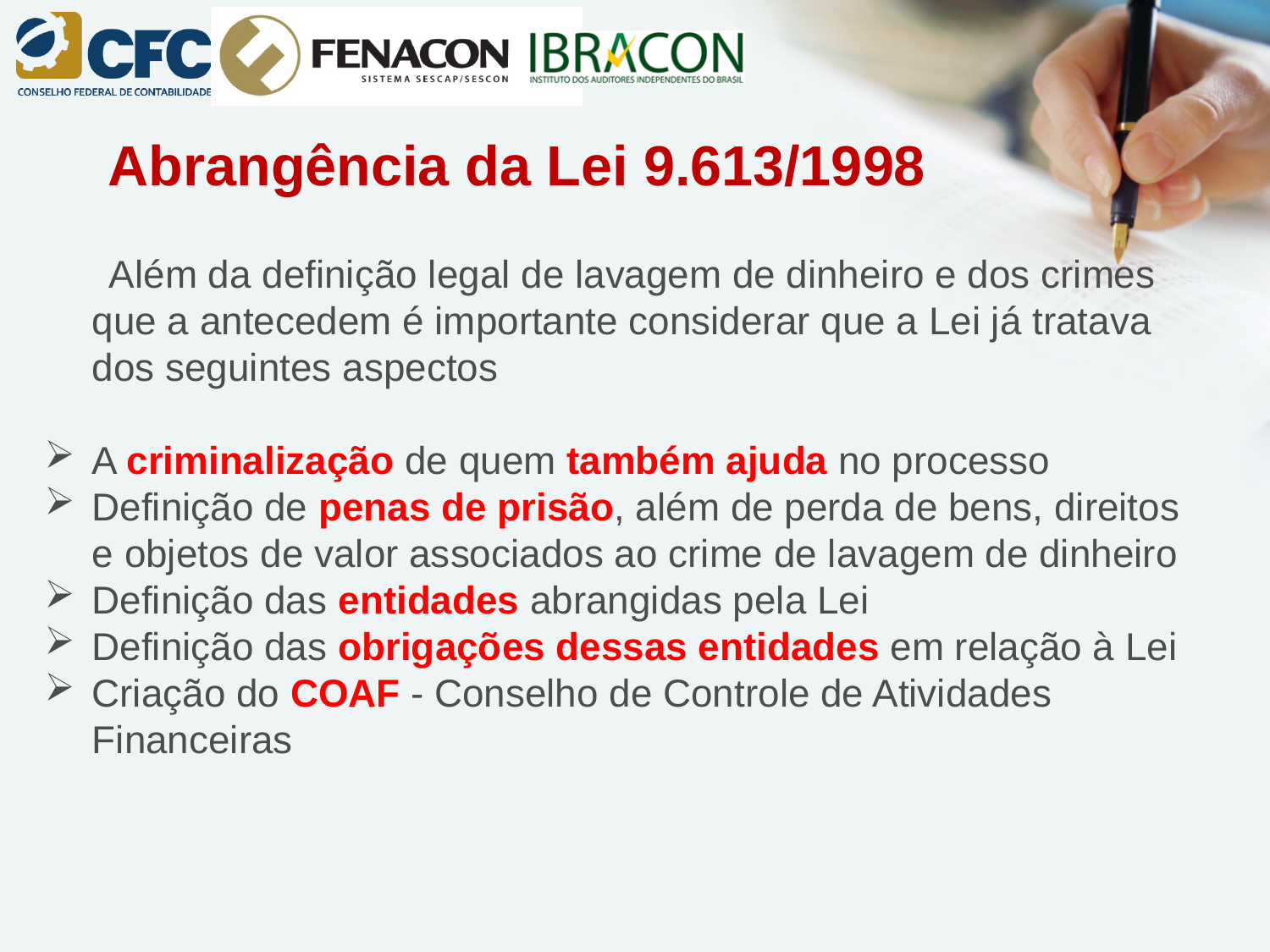

# Abrangência da Lei 9.613/1998
      Além da definição legal de lavagem de dinheiro e dos crimes que a antecedem é importante considerar que a Lei já tratava dos seguintes aspectos

A criminalização de quem também ajuda no processo
Definição de penas de prisão, além de perda de bens, direitos e objetos de valor associados ao crime de lavagem de dinheiro
Definição das entidades abrangidas pela Lei
Definição das obrigações dessas entidades em relação à Lei
Criação do COAF - Conselho de Controle de Atividades Financeiras